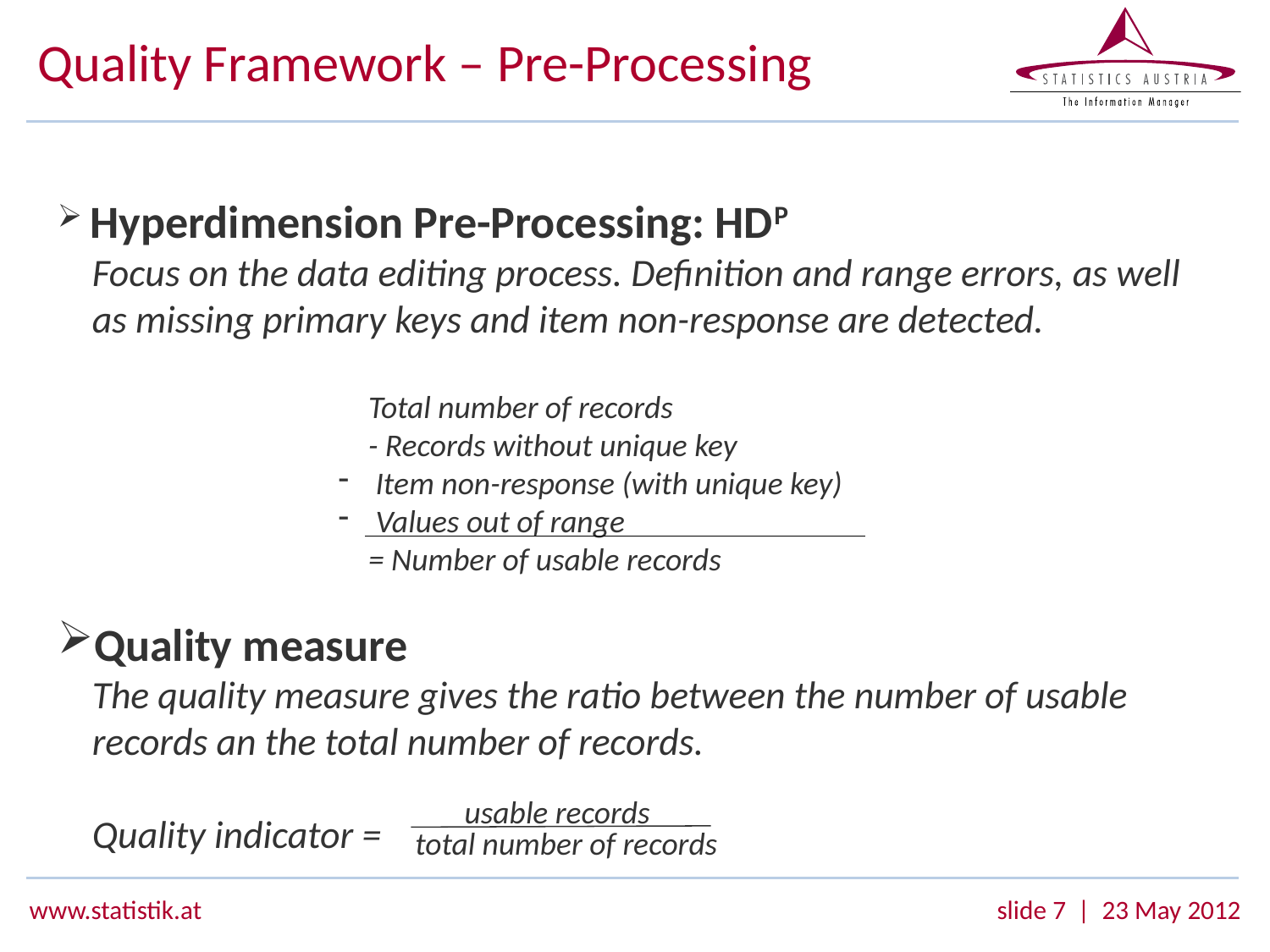

# Quality Framework – Pre-Processing
 Hyperdimension Pre-Processing: HDP
    Focus on the data editing process. Definition and range errors, as well
    as missing primary keys and item non-response are detected.

Total number of records
- Records without unique key
 Item non-response (with unique key)
 Values out of range
= Number of usable records

Quality measure
    The quality measure gives the ratio between the number of usable
    records an the total number of records.

    Quality indicator =
usable records
total number of records